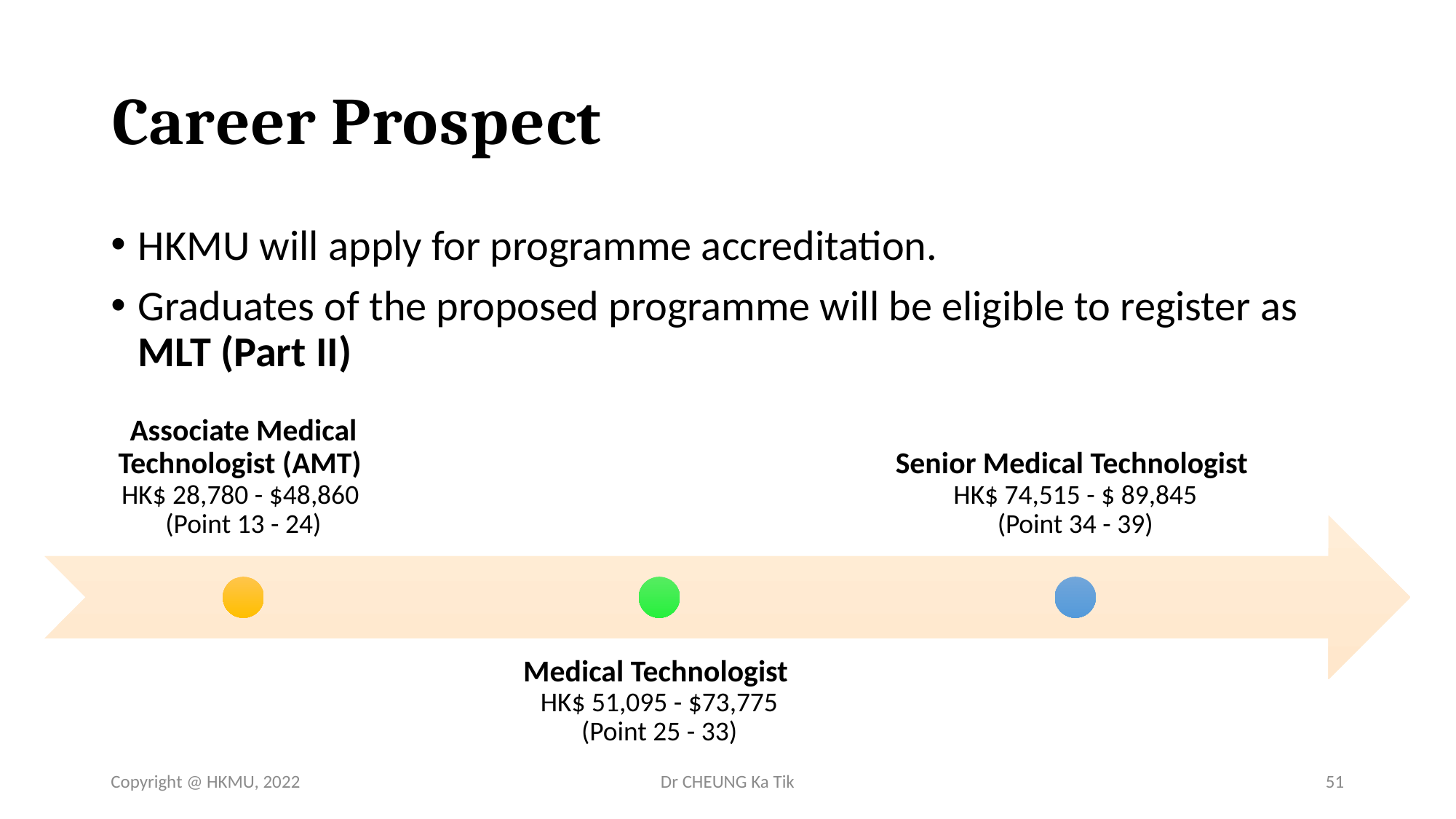

# Career Prospect
HKMU will apply for programme accreditation.
Graduates of the proposed programme will be eligible to register as MLT (Part II)
Associate Medical Technologist (AMT)
HK$ 28,780 - $48,860
(Point 13 - 24)
Medical Technologist
HK$ 51,095 - $73,775
(Point 25 - 33)
Senior Medical Technologist
HK$ 74,515 - $ 89,845
(Point 34 - 39)
Copyright @ HKMU, 2022
Dr CHEUNG Ka Tik
51